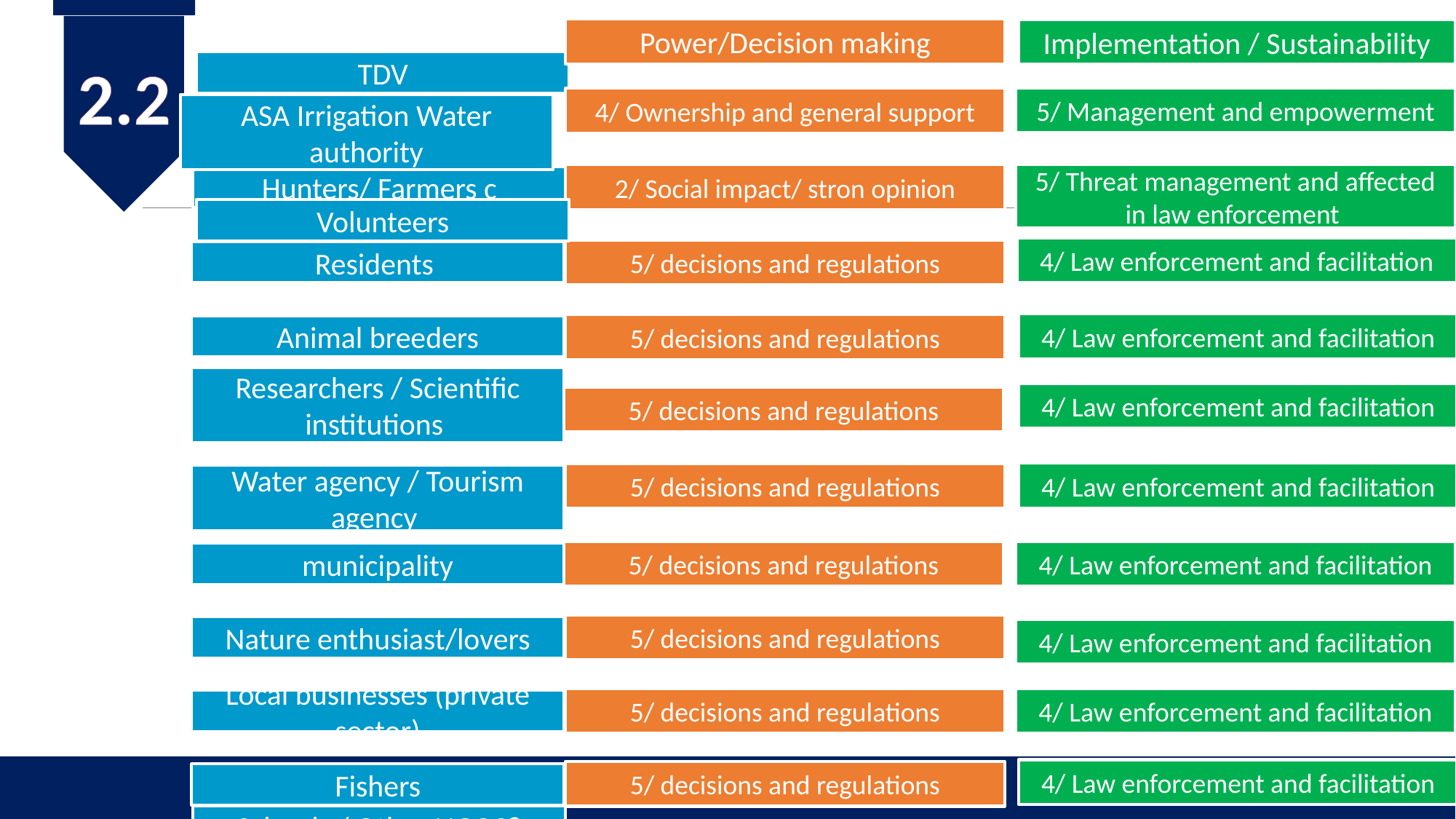

Power/Decision making
Implementation / Sustainability
2.2
TDV

5/ Management and empowerment
4/ Ownership and general support
ASA Irrigation Water authority
2/ Social impact/ stron opinion
5/ Threat management and affected in law enforcement
Hunters/ Farmers c
Volunteers
4/ Law enforcement and facilitation
5/ decisions and regulations
Residents
4/ Law enforcement and facilitation
5/ decisions and regulations
Animal breeders
Researchers / Scientific institutions
4/ Law enforcement and facilitation
5/ decisions and regulations
4/ Law enforcement and facilitation
5/ decisions and regulations
Water agency / Tourism agency
4/ Law enforcement and facilitation
5/ decisions and regulations
municipality
5/ decisions and regulations
Nature enthusiast/lovers
4/ Law enforcement and facilitation
5/ decisions and regulations
4/ Law enforcement and facilitation
Local businesses (private sector)
4/ Law enforcement and facilitation
5/ decisions and regulations
Fishers
Schools / Other NGOS?